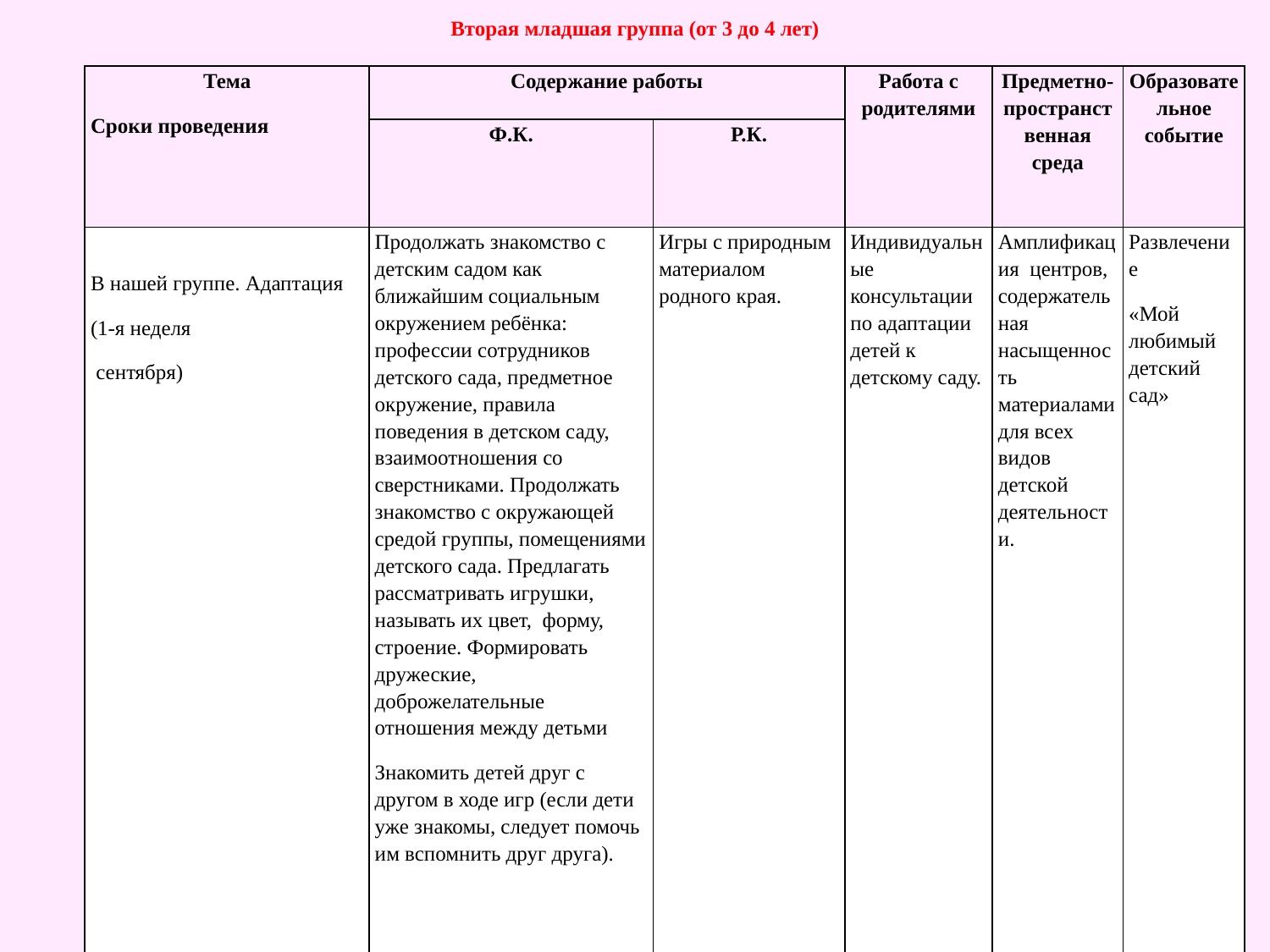

Вторая младшая группа (от 3 до 4 лет)
| Тема Сроки проведения | Содержание работы |  | Работа с родителями | Предметно-пространственная среда | Образовательное событие |
| --- | --- | --- | --- | --- | --- |
|  | Ф.К. | Р.К. |  |  |  |
| В нашей группе. Адаптация (1-я неделя сентября) | Продолжать знакомство с детским садом как ближайшим социальным окружением ребёнка: профессии сотрудников детского сада, предметное окружение, правила поведения в детском саду, взаимоотношения со сверстниками. Продолжать знакомство с окружающей средой группы, помещениями детского сада. Предлагать рассматривать игрушки, называть их цвет, форму, строение. Формировать дружеские, доброжелательные отношения между детьми Знакомить детей друг с другом в ходе игр (если дети уже знакомы, следует помочь им вспомнить друг друга). | Игры с природным материалом родного края. | Индивидуальные консультации по адаптации детей к детскому саду. | Амплификация центров, содержательная насыщенность материалами для всех видов детской деятельности. | Развлечение «Мой любимый детский сад» |